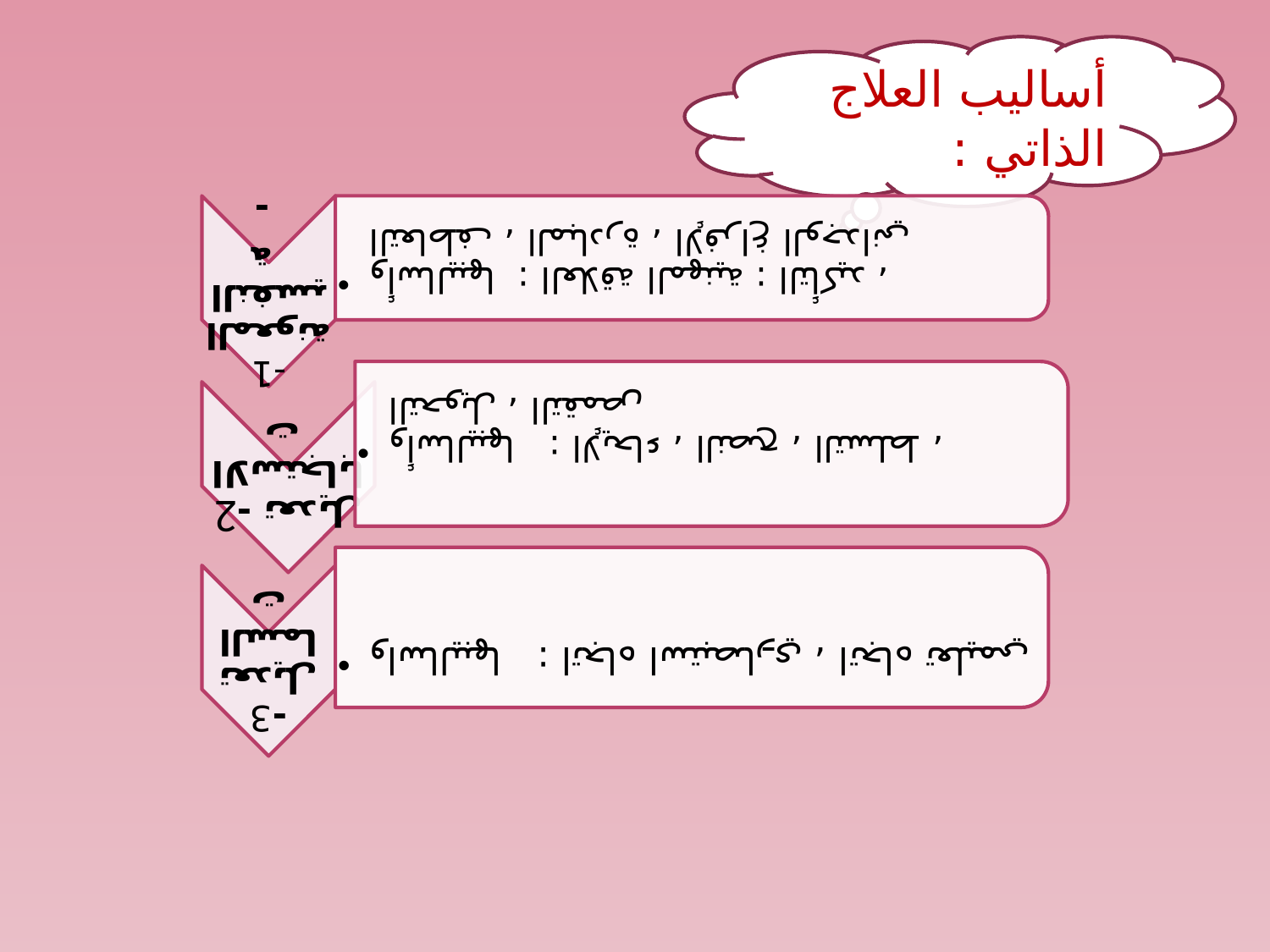

أساليب العلاج الذاتي :
1- المعونة النفسية
-

وأساليبها  : العلاقة المهنية : التأكيد ، التعاطف ، المبادرة ، الإفراغ الوجداني

2- تعديل الاستجابات

وأساليبها   : الإيحاء ، النصح ، التسلط ، التحويل ، التقمص
3- تعديل السمات
واساليبها   : اتجاه استبصاري ، اتجاه تعليمي